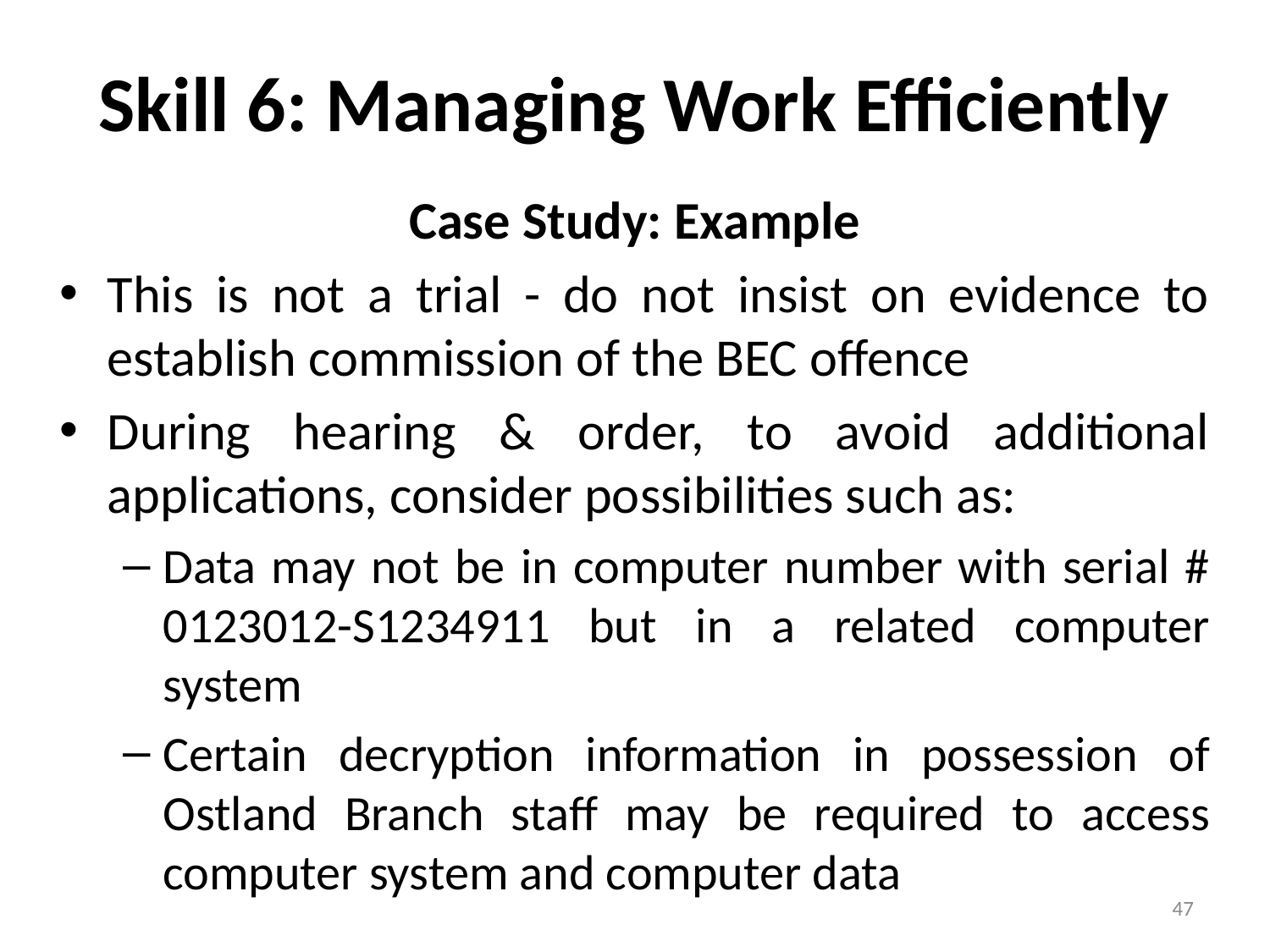

# Skill 6: Managing Work Efficiently
Case Study: Example
This is not a trial - do not insist on evidence to establish commission of the BEC offence
During hearing & order, to avoid additional applications, consider possibilities such as:
Data may not be in computer number with serial # 0123012-S1234911 but in a related computer system
Certain decryption information in possession of Ostland Branch staff may be required to access computer system and computer data

47